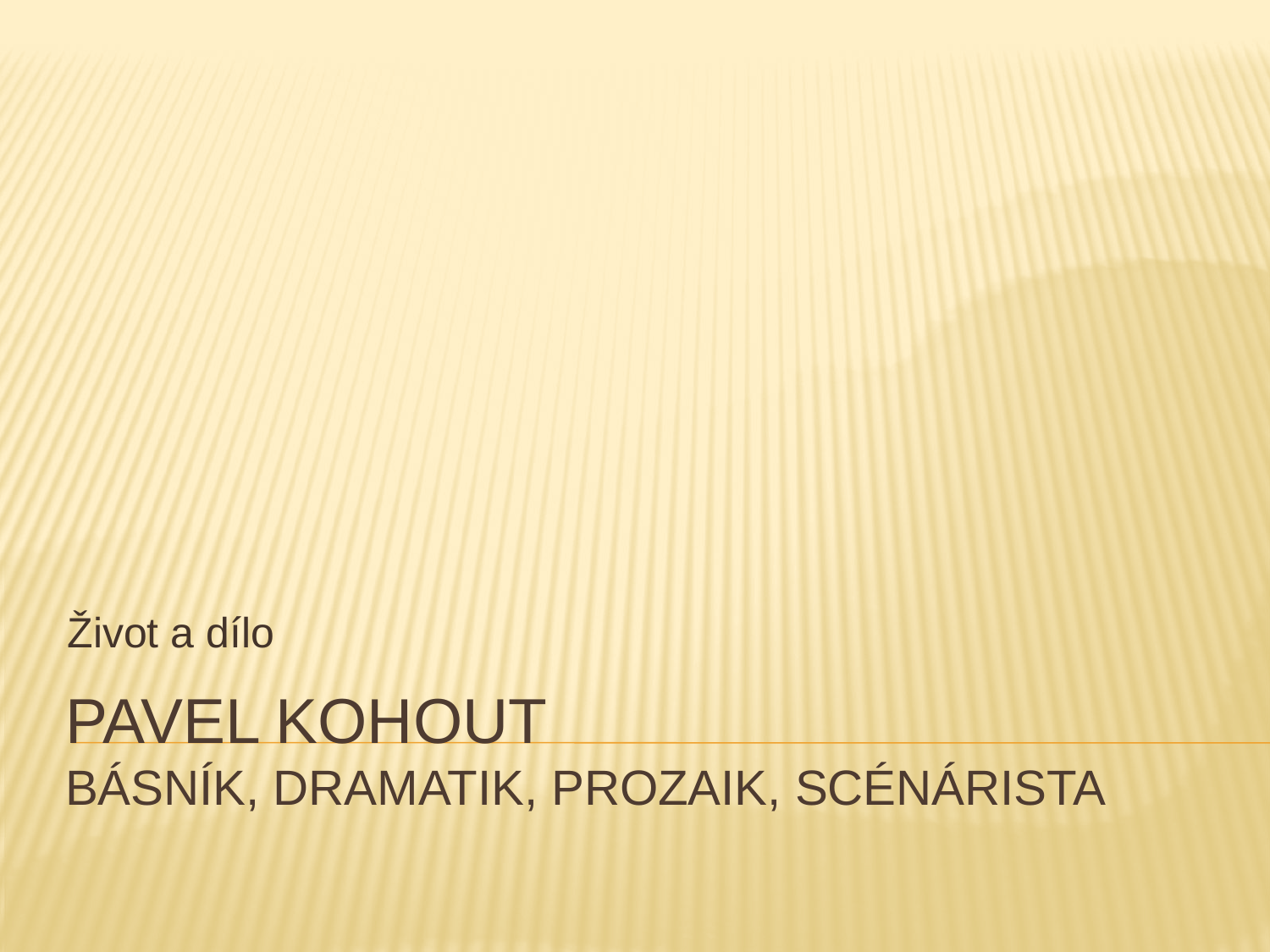

Život a dílo
# pavel kohout básník, dramatik, prozaik, scénárista